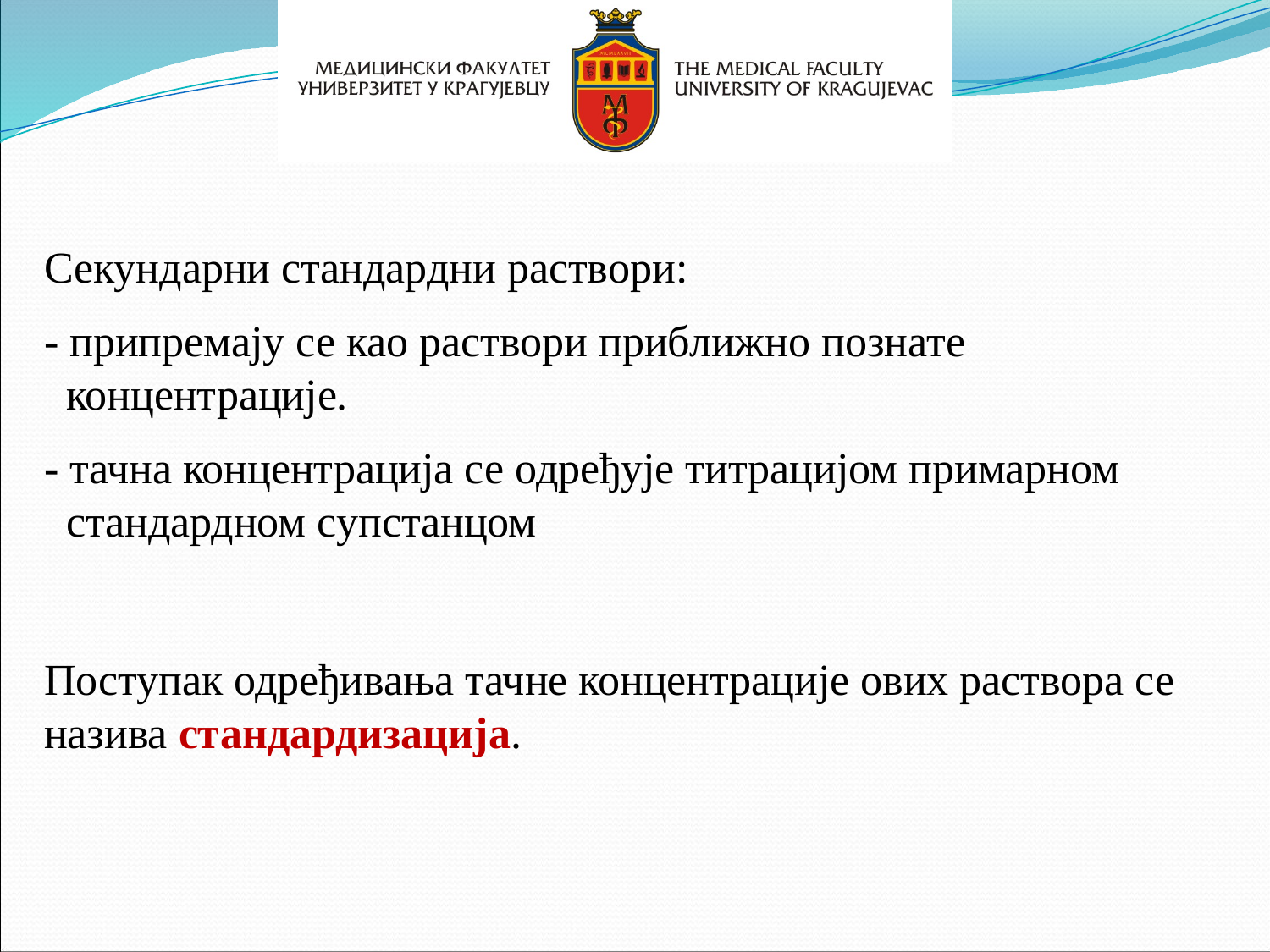

Секундарни стандардни раствори:
- припремају се као раствори приближно познате
  концентрације.
- тачна концентрација се одређује титрацијом примарном
  стандардном супстанцом
Поступак одређивања тачне концентрације ових раствора се назива стандардизација.